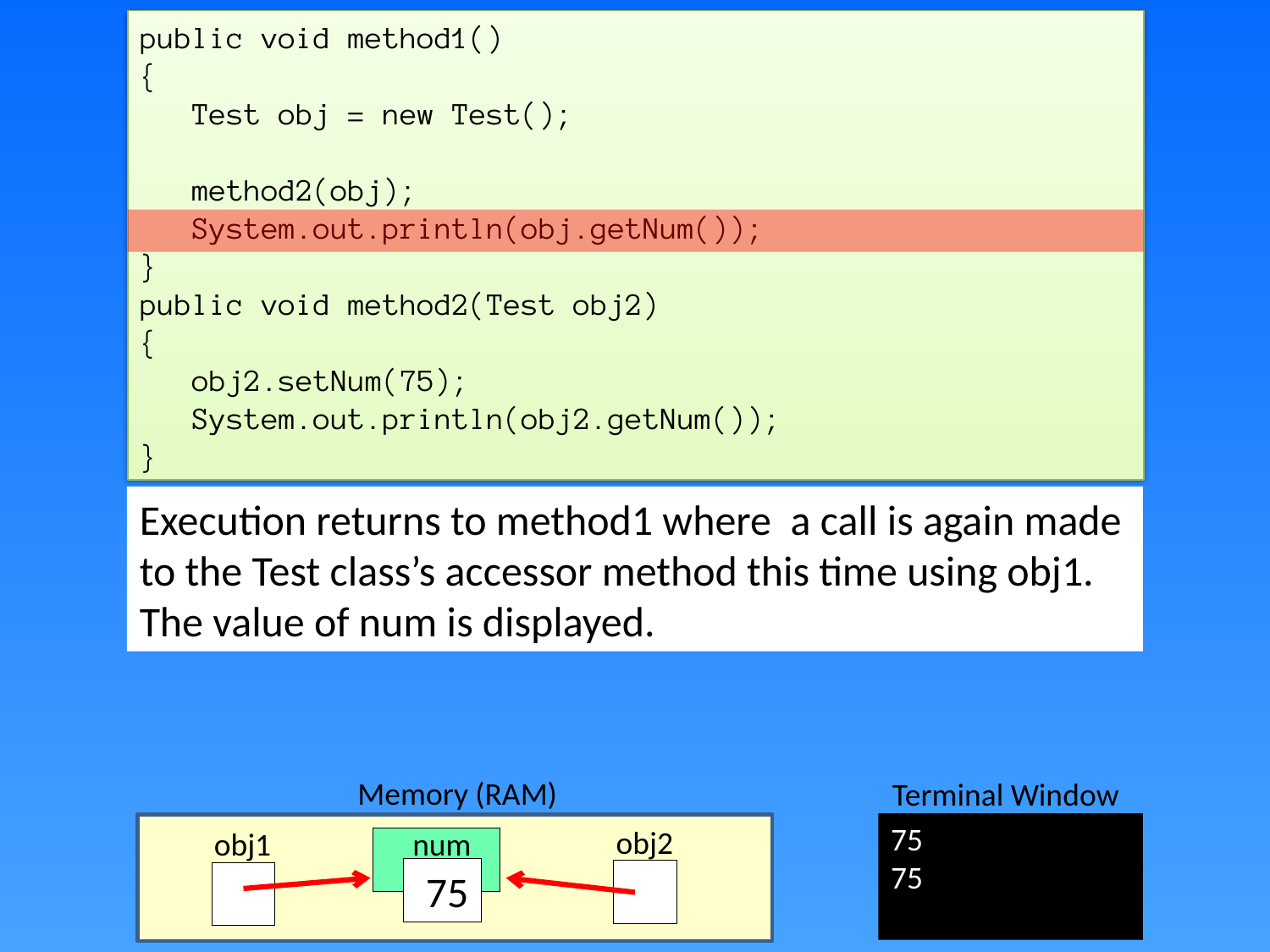

public void method1()
{
   Test obj = new Test();

   method2(obj);
   System.out.println(obj.getNum());
}
public void method2(Test obj2)
{
   obj2.setNum(75);
   System.out.println(obj2.getNum());
}

Execution returns to method1 where  a call is again made to the Test class’s accessor method this time using obj1. The value of num is displayed.
Memory (RAM)
Terminal Window
75
75

obj2
obj1
num

 75